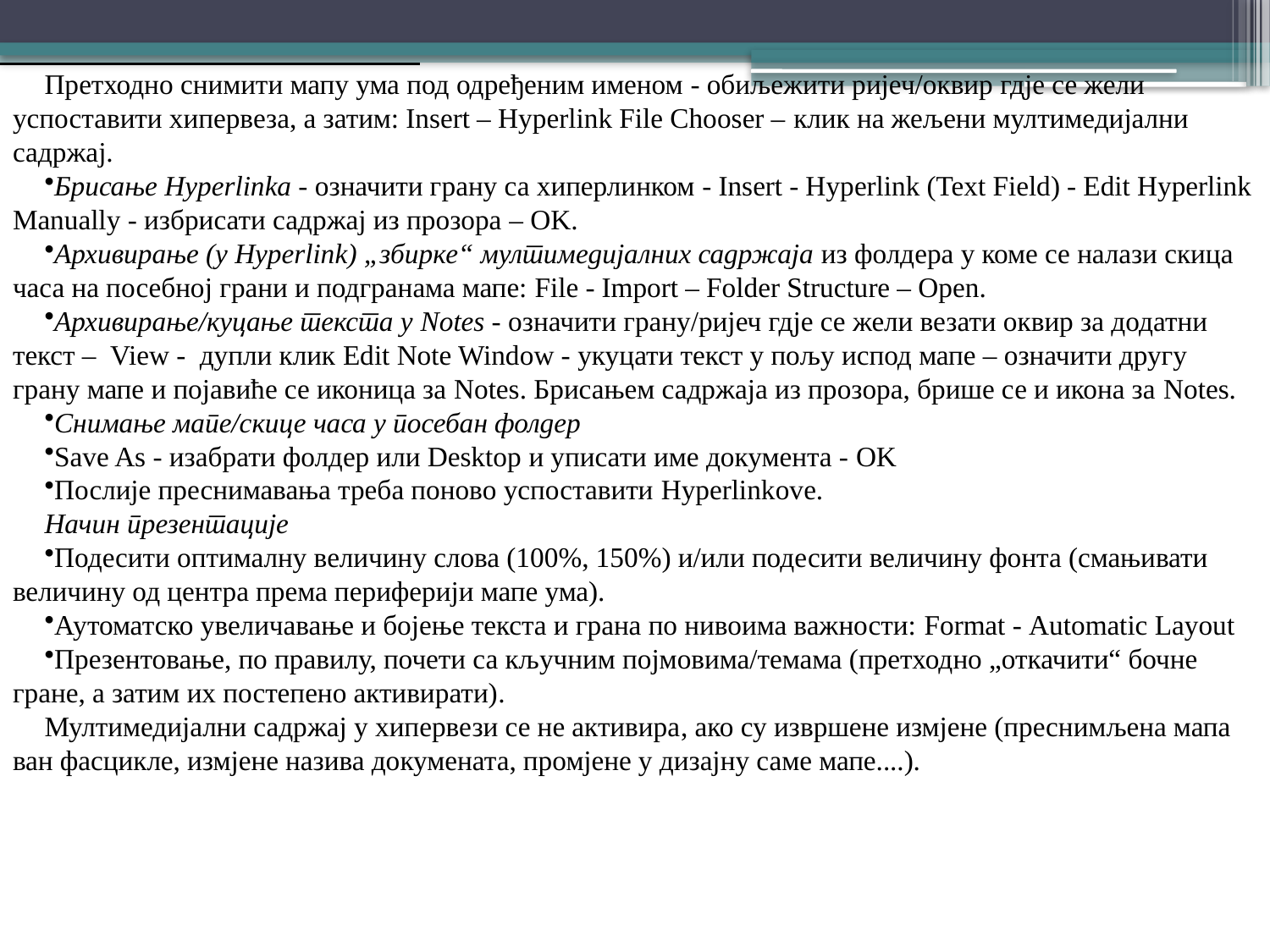

Претходно снимити мапу ума под одређеним именом - обиљежити ријеч/оквир гдје се жели успоставити хипервеза, а затим: Insert – Hyperlink File Chooser – клик на жељени мултимедијални садржај.
Брисање Hyperlinka - означити грану са хиперлинком - Insert - Hyperlink (Text Field) - Edit Hyperlink Manually - избрисати садржај из прозора – OK.
Архивирање (у Hyperlink) „збирке“ мултимедијалних садржаја из фолдера у коме се налази скица часа на посебној грани и подгранама мапе: File - Import – Folder Structure – Open.
Архивирање/куцање текста у Notes - означити грану/ријеч гдје се жели везати оквир за додатни текст –  View -  дупли клик Edit Note Window - укуцати текст у пољу испод мапе – означити другу грану мапе и појавиће се иконица за Notes. Брисањем садржаја из прозора, брише се и икона за Notes.
Снимање мапе/скице часа у посебан фолдер
Save As - изабрати фолдер или Desktop и уписати име документа - OK
Послије преснимавања треба поново успоставити Hyperlinkove.
Начин презентације
Подесити оптималну величину слова (100%, 150%) и/или подесити величину фонта (смањивати величину од центра према периферији мапе ума).
Аутоматско увеличавање и бојење текста и грана по нивоима важности: Format - Automatic Layout
Презентовање, по правилу, почети са кључним појмовима/темама (претходно „откачити“ бочне гране, а затим их постепено активирати).
Мултимедијални садржај у хипервези се не активира, ако су извршене измјене (преснимљена мапа ван фасцикле, измјене назива докумената, промјене у дизајну саме мапе....).